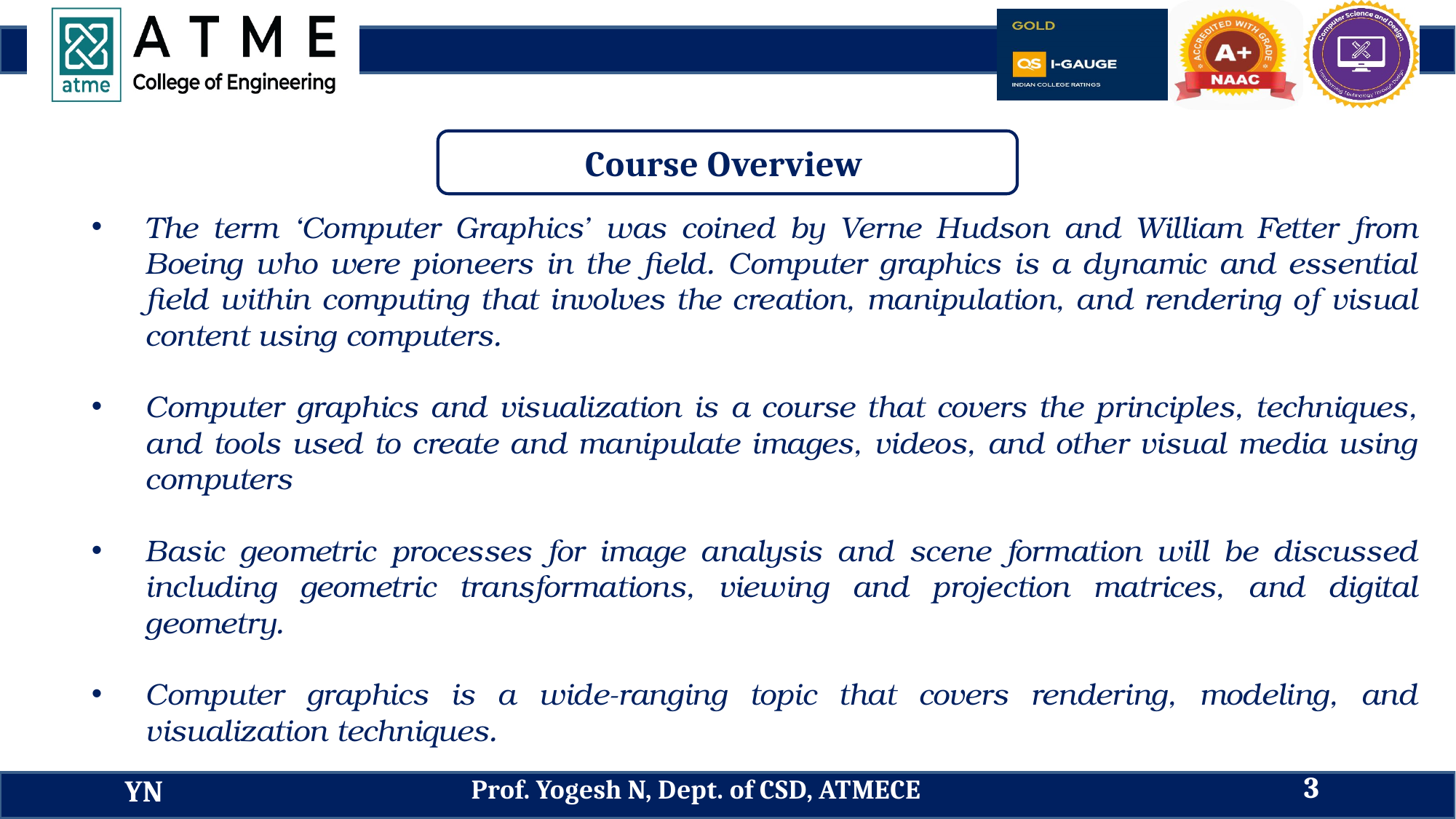

Course Overview
The term ‘Computer Graphics’ was coined by Verne Hudson and William Fetter from Boeing who were pioneers in the field. Computer graphics is a dynamic and essential field within computing that involves the creation, manipulation, and rendering of visual content using computers.

Computer graphics and visualization is a course that covers the principles, techniques, and tools used to create and manipulate images, videos, and other visual media using computers

Basic geometric processes for image analysis and scene formation will be discussed including geometric transformations, viewing and projection matrices, and digital geometry.

Computer graphics is a wide-ranging topic that covers rendering, modeling, and visualization techniques.
3
Prof. Yogesh N, Dept. of CSD, ATMECE
YN